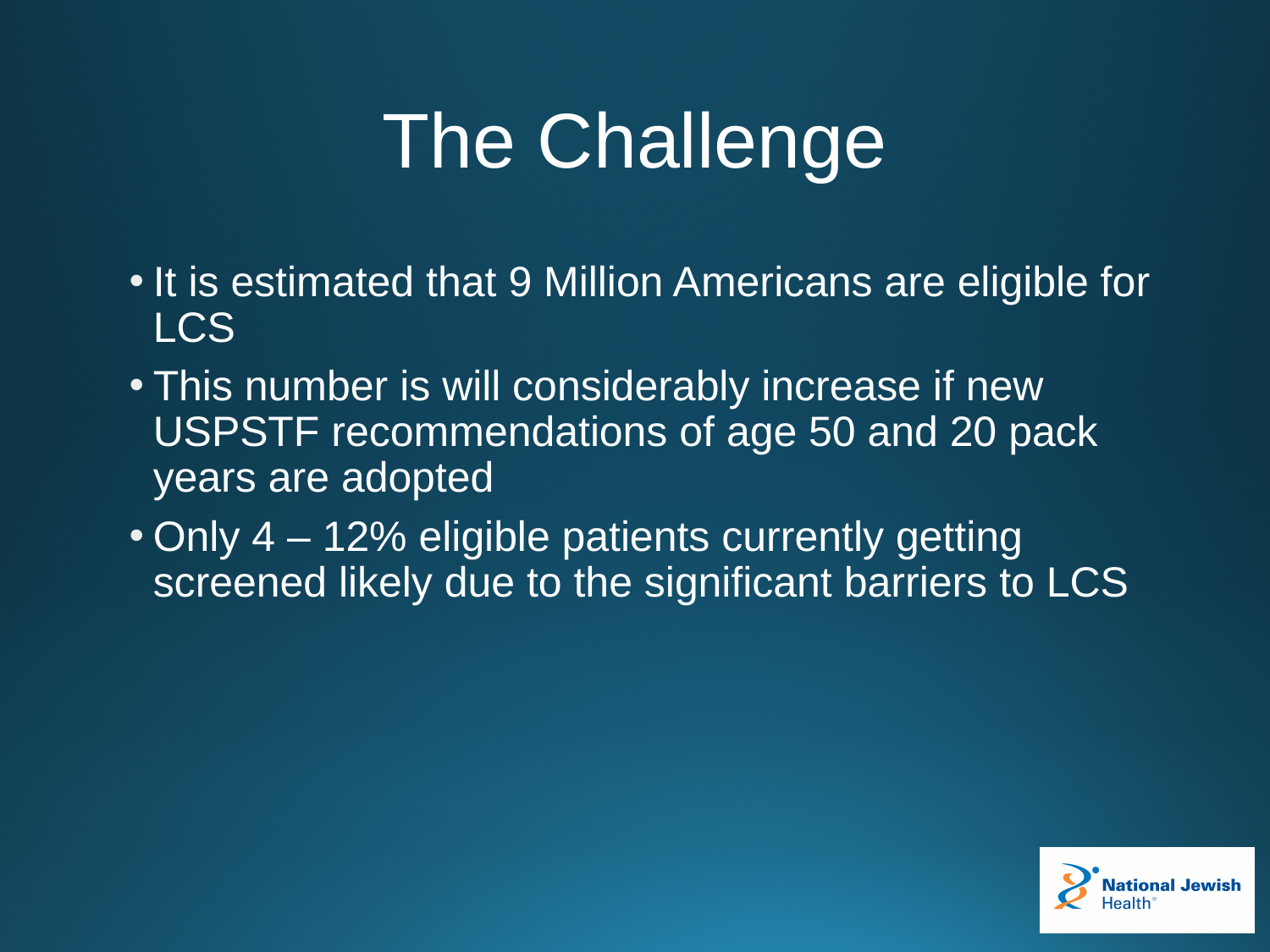

# The Challenge
It is estimated that 9 Million Americans are eligible for LCS
This number is will considerably increase if new USPSTF recommendations of age 50 and 20 pack years are adopted
Only 4 – 12% eligible patients currently getting screened likely due to the significant barriers to LCS